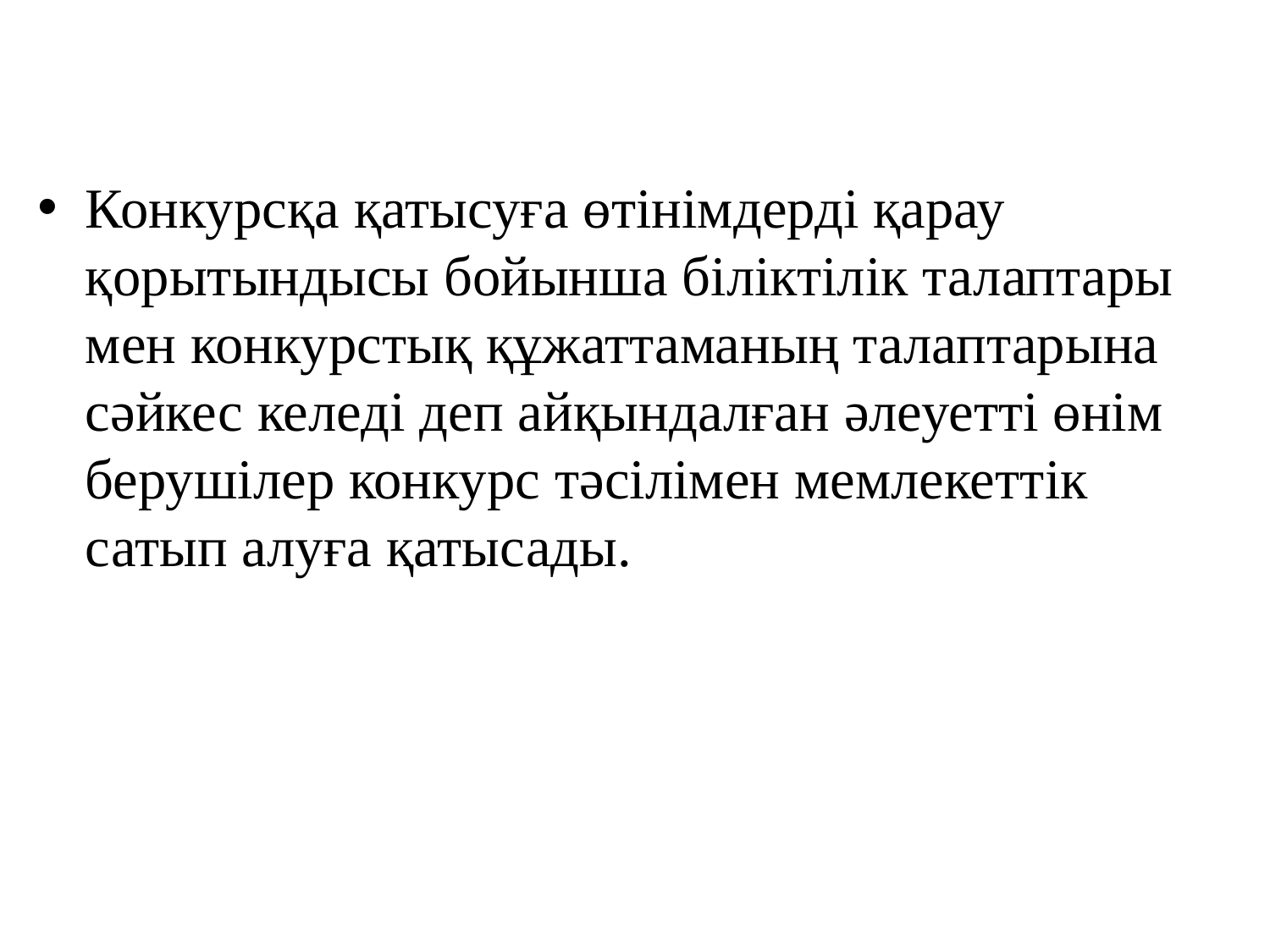

Конкурсқа қатысуға өтінімдерді қарау қорытындысы бойынша біліктілік талаптары мен конкурстық құжаттаманың талаптарына сәйкес келеді деп айқындалған әлеуетті өнім берушілер конкурс тәсілімен мемлекеттік сатып алуға қатысады.